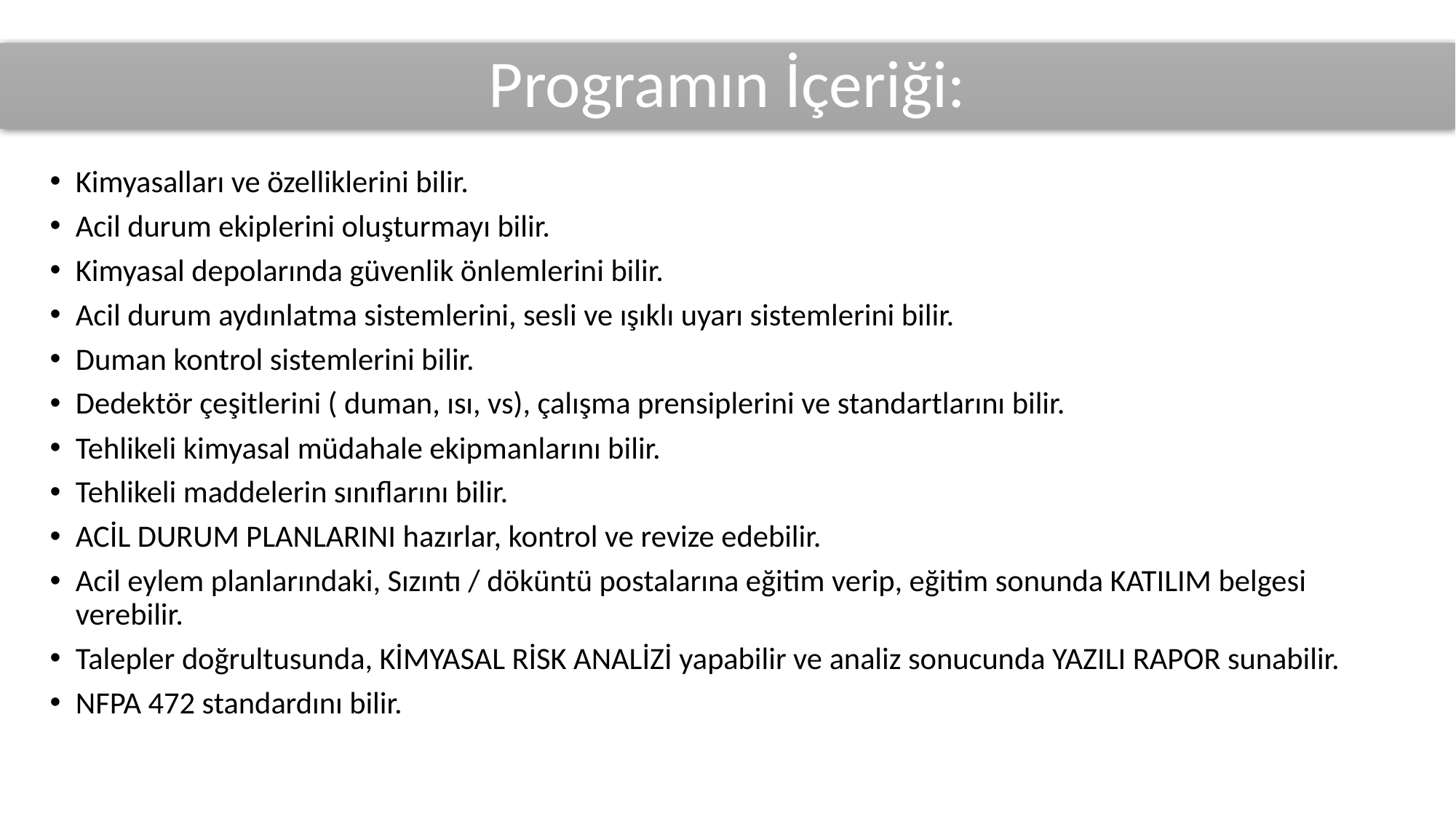

# Programın İçeriği:
Kimyasalları ve özelliklerini bilir.
Acil durum ekiplerini oluşturmayı bilir.
Kimyasal depolarında güvenlik önlemlerini bilir.
Acil durum aydınlatma sistemlerini, sesli ve ışıklı uyarı sistemlerini bilir.
Duman kontrol sistemlerini bilir.
Dedektör çeşitlerini ( duman, ısı, vs), çalışma prensiplerini ve standartlarını bilir.
Tehlikeli kimyasal müdahale ekipmanlarını bilir.
Tehlikeli maddelerin sınıflarını bilir.
ACİL DURUM PLANLARINI hazırlar, kontrol ve revize edebilir.
Acil eylem planlarındaki, Sızıntı / döküntü postalarına eğitim verip, eğitim sonunda KATILIM belgesi verebilir.
Talepler doğrultusunda, KİMYASAL RİSK ANALİZİ yapabilir ve analiz sonucunda YAZILI RAPOR sunabilir.
NFPA 472 standardını bilir.